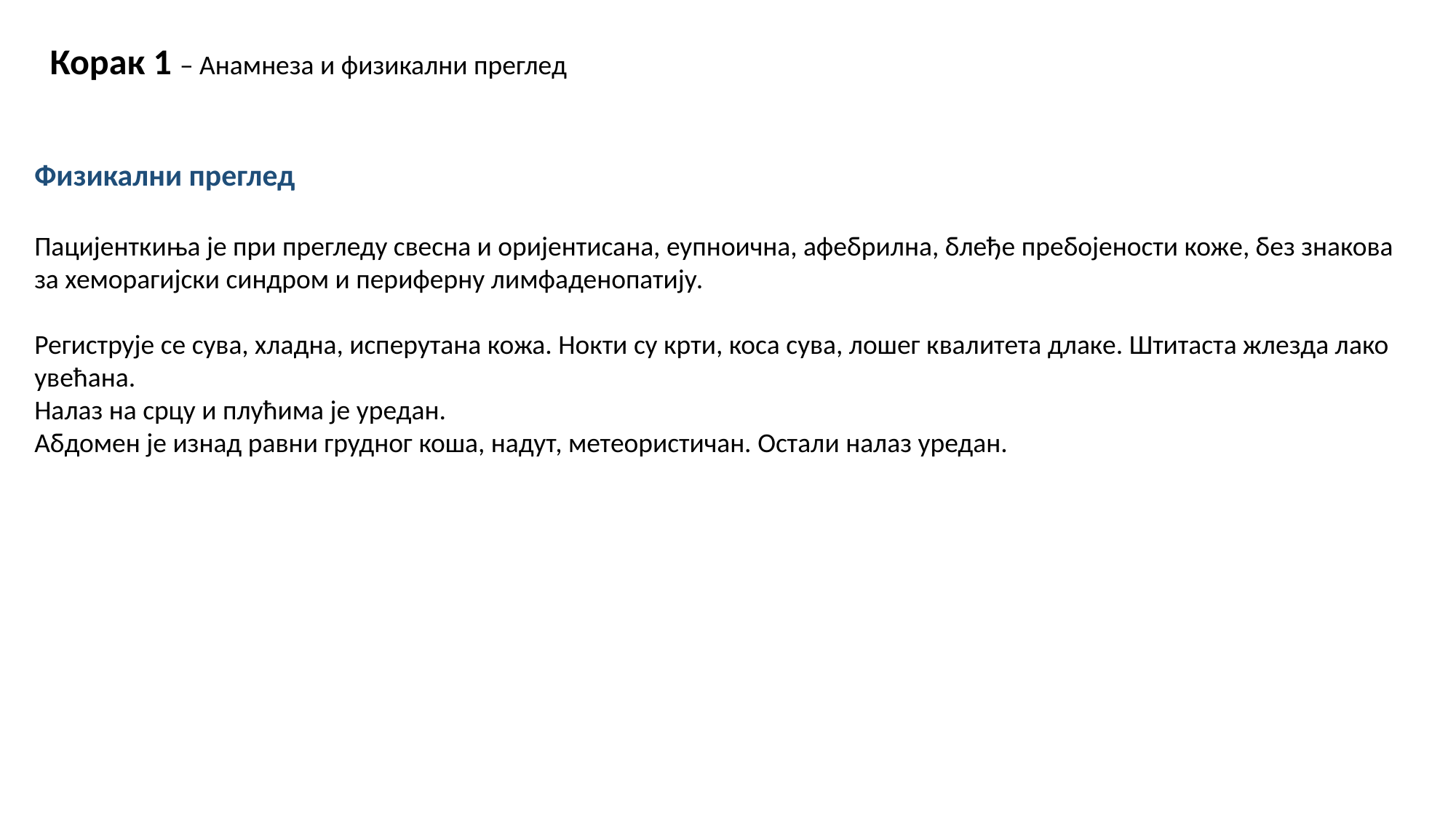

Корак 1 – Анамнеза и физикални преглед
Физикални преглед

Пацијенткиња је при прегледу свесна и оријентисана, еупноична, афебрилна, блеђе пребојености коже, без знакова за хеморагијски синдром и периферну лимфаденопатију.

Региструје се сува, хладна, исперутана кожа. Нокти су крти, коса сува, лошег квалитета длаке. Штитаста жлезда лако
увећана.
Налаз на срцу и плућима је уредан.
Абдомен је изнад равни грудног коша, надут, метеористичан. Остали налаз уредан.